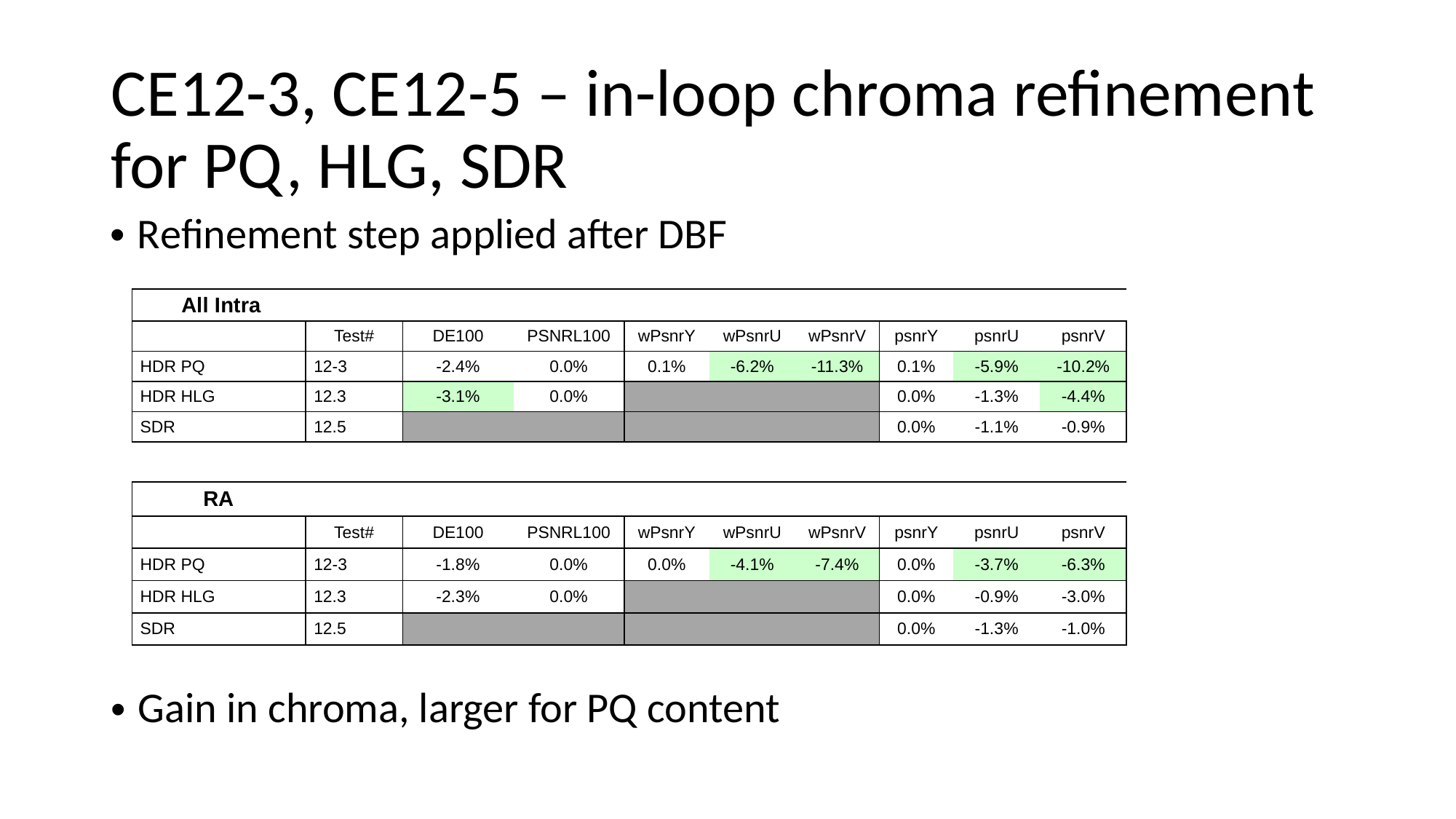

# CE12-3, CE12-5 – in-loop chroma refinement for PQ, HLG, SDR
Refinement step applied after DBF
| All Intra |  |  |  |  |  |  |  |  |  |
| --- | --- | --- | --- | --- | --- | --- | --- | --- | --- |
|  | Test# | DE100 | PSNRL100 | wPsnrY | wPsnrU | wPsnrV | psnrY | psnrU | psnrV |
| HDR PQ | 12-3 | -2.4% | 0.0% | 0.1% | -6.2% | -11.3% | 0.1% | -5.9% | -10.2% |
| HDR HLG | 12.3 | -3.1% | 0.0% |  |  |  | 0.0% | -1.3% | -4.4% |
| SDR | 12.5 |  |  |  |  |  | 0.0% | -1.1% | -0.9% |
| RA |  |  |  |  |  |  |  |  |  |
| --- | --- | --- | --- | --- | --- | --- | --- | --- | --- |
|  | Test# | DE100 | PSNRL100 | wPsnrY | wPsnrU | wPsnrV | psnrY | psnrU | psnrV |
| HDR PQ | 12-3 | -1.8% | 0.0% | 0.0% | -4.1% | -7.4% | 0.0% | -3.7% | -6.3% |
| HDR HLG | 12.3 | -2.3% | 0.0% |  |  |  | 0.0% | -0.9% | -3.0% |
| SDR | 12.5 |  |  |  |  |  | 0.0% | -1.3% | -1.0% |
Gain in chroma, larger for PQ content